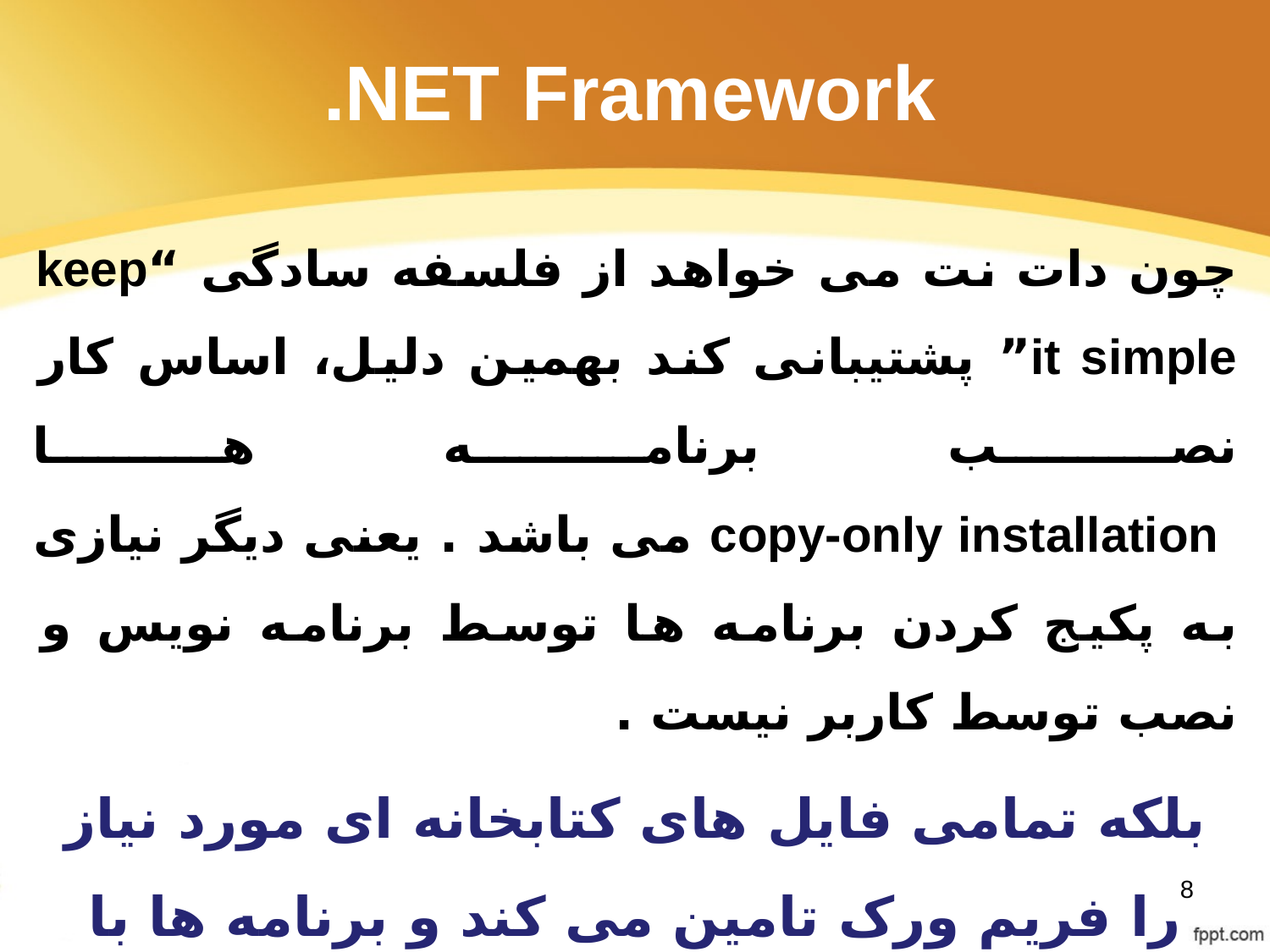

# .NET Framework
چون دات نت می خواهد از فلسفه سادگی “keep it simple” پشتیبانی کند بهمین دلیل، اساس کار نصب برنامه ها
 copy-only installation می باشد . یعنی دیگر نیازی به پکیج کردن برنامه ها توسط برنامه نویس و نصب توسط کاربر نیست .
بلکه تمامی فایل های کتابخانه ای مورد نیاز را فریم ورک تامین می کند و برنامه ها با روش فقط کپی در ویندوز کار می کنند.

8